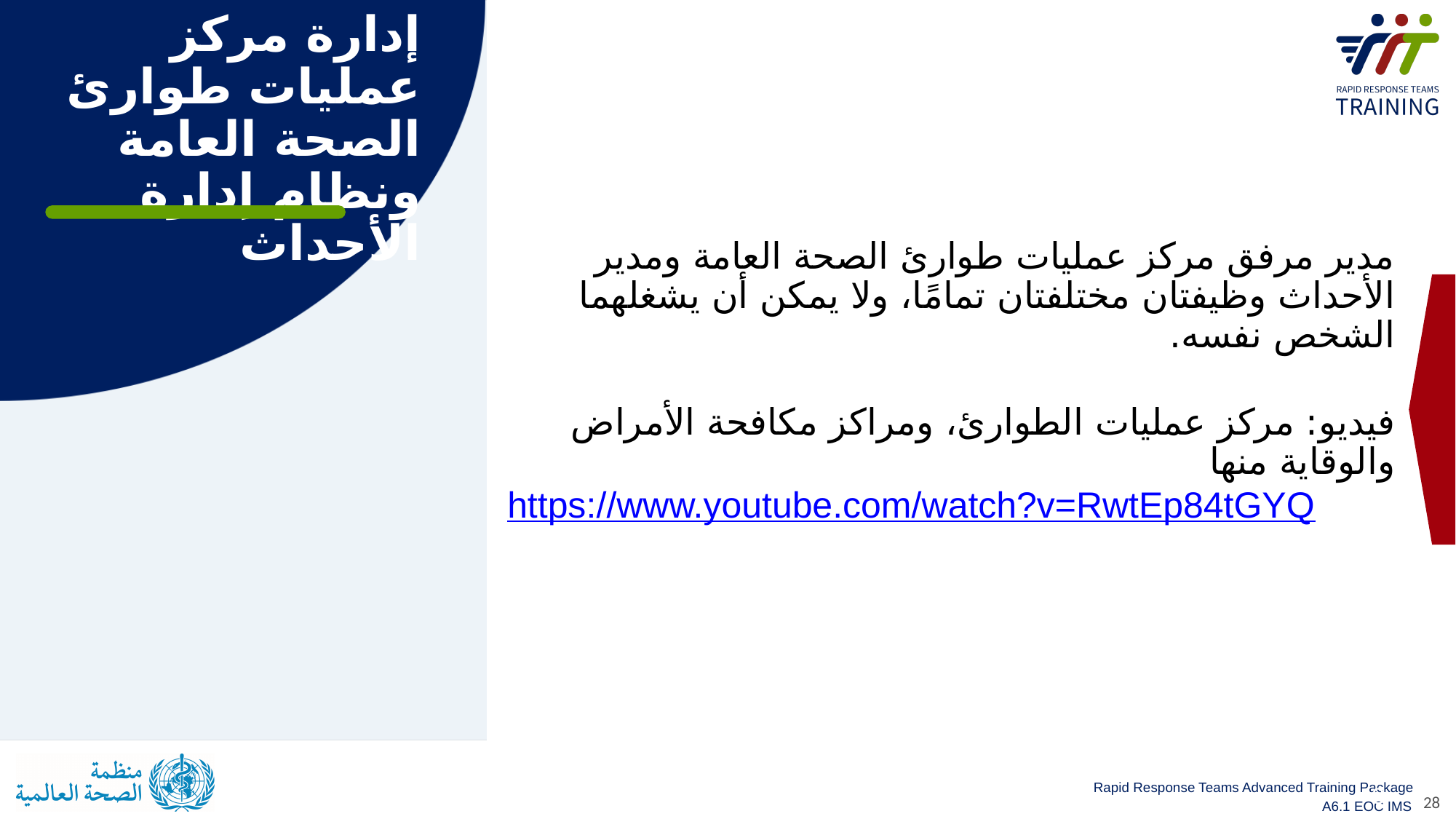

# إدارة مركز عمليات طوارئ الصحة العامة ونظام إدارة الأحداث
مدير مرفق مركز عمليات طوارئ الصحة العامة ومدير الأحداث وظيفتان مختلفتان تمامًا، ولا يمكن أن يشغلهما الشخص نفسه.
فيديو: مركز عمليات الطوارئ، ومراكز مكافحة الأمراض والوقاية منها
https://www.youtube.com/watch?v=RwtEp84tGYQ

28